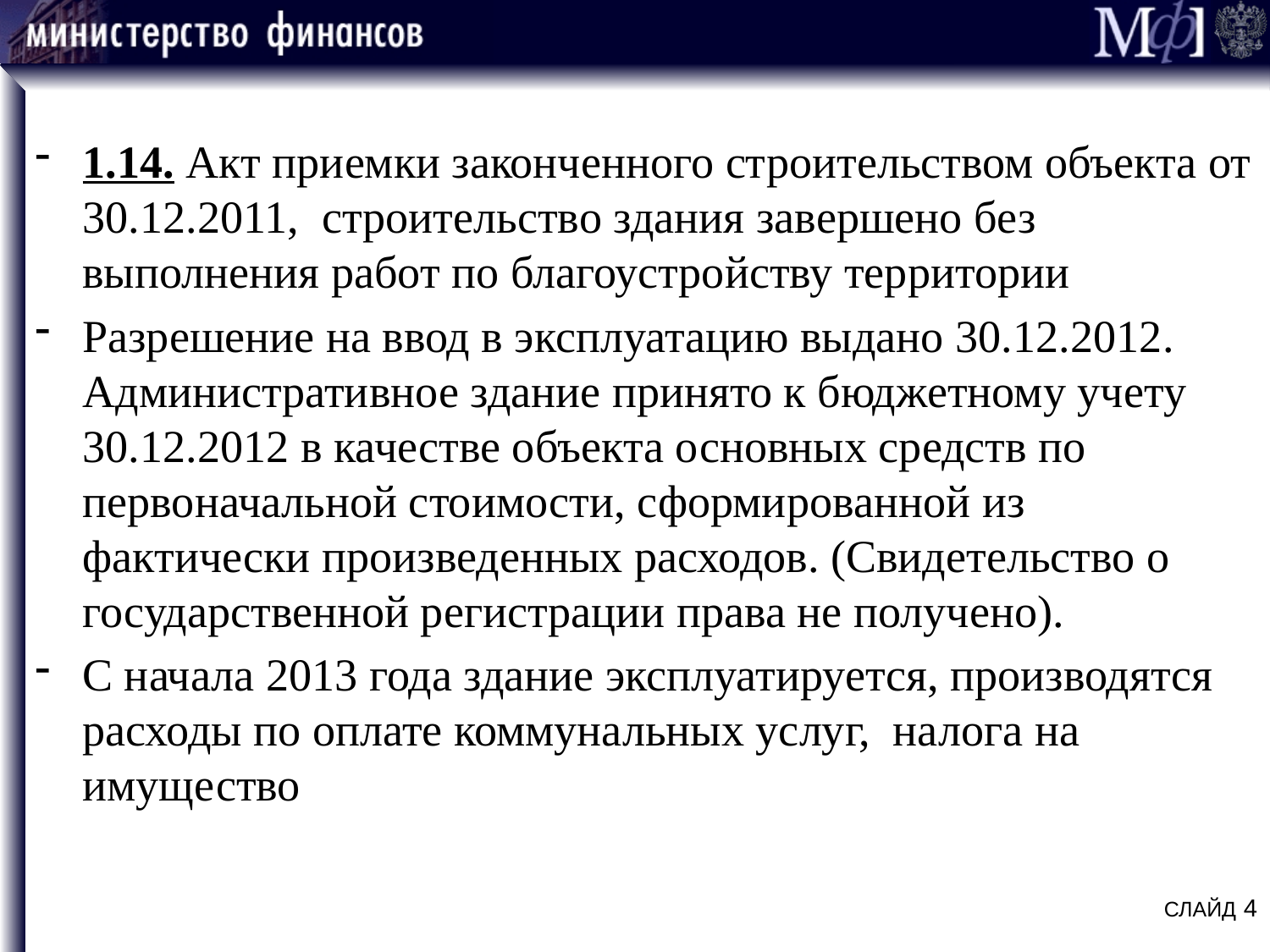

#
1.14. Акт приемки законченного строительством объекта от 30.12.2011,  строительство здания завершено без выполнения работ по благоустройству территории
Разрешение на ввод в эксплуатацию выдано 30.12.2012. Административное здание принято к бюджетному учету 30.12.2012 в качестве объекта основных средств по первоначальной стоимости, сформированной из фактически произведенных расходов. (Свидетельство о государственной регистрации права не получено).
С начала 2013 года здание эксплуатируется, производятся расходы по оплате коммунальных услуг,  налога на имущество
СЛАЙД 4